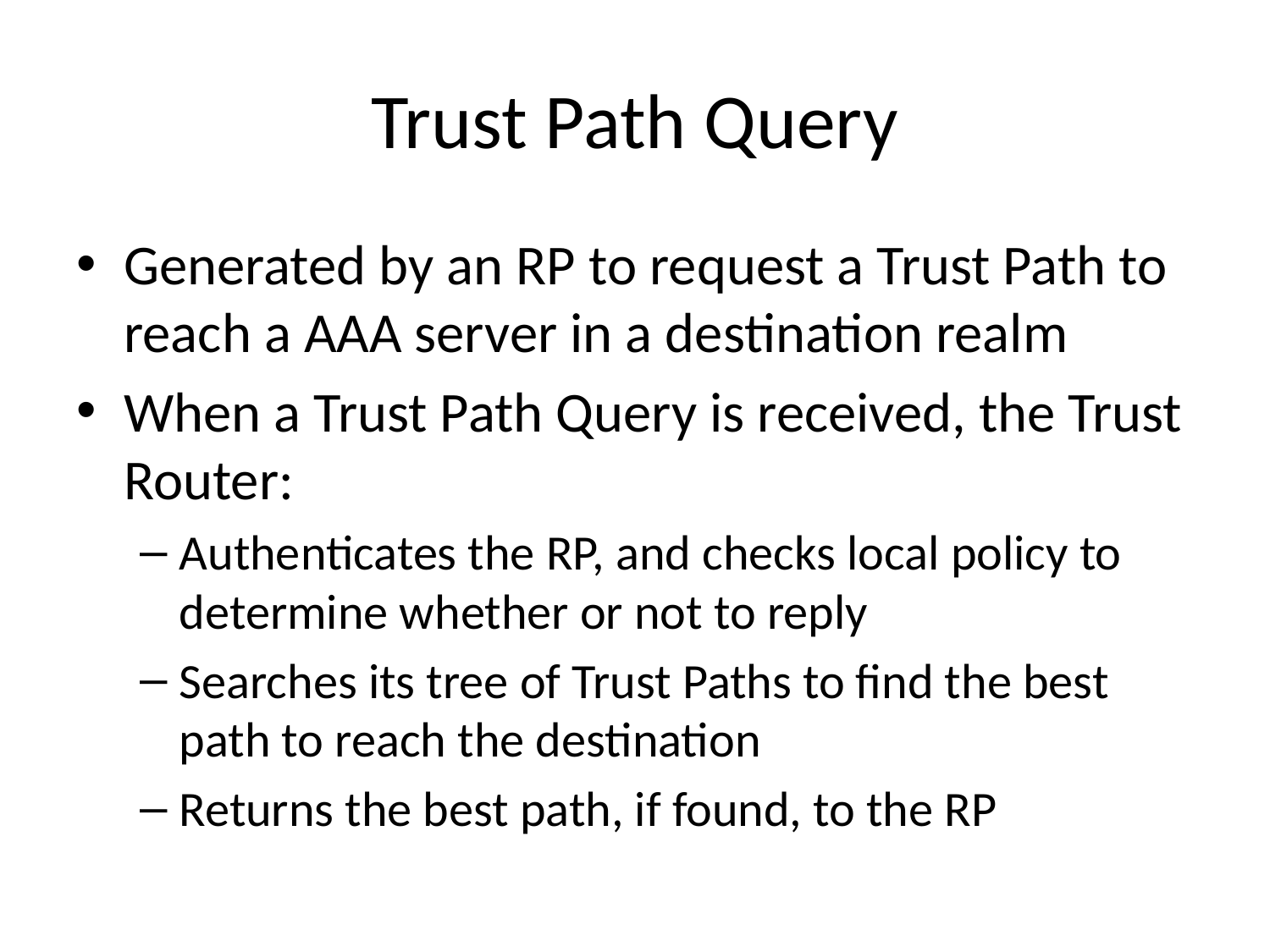

# Trust Path Query
Generated by an RP to request a Trust Path to reach a AAA server in a destination realm
When a Trust Path Query is received, the Trust Router:
Authenticates the RP, and checks local policy to determine whether or not to reply
Searches its tree of Trust Paths to find the best path to reach the destination
Returns the best path, if found, to the RP